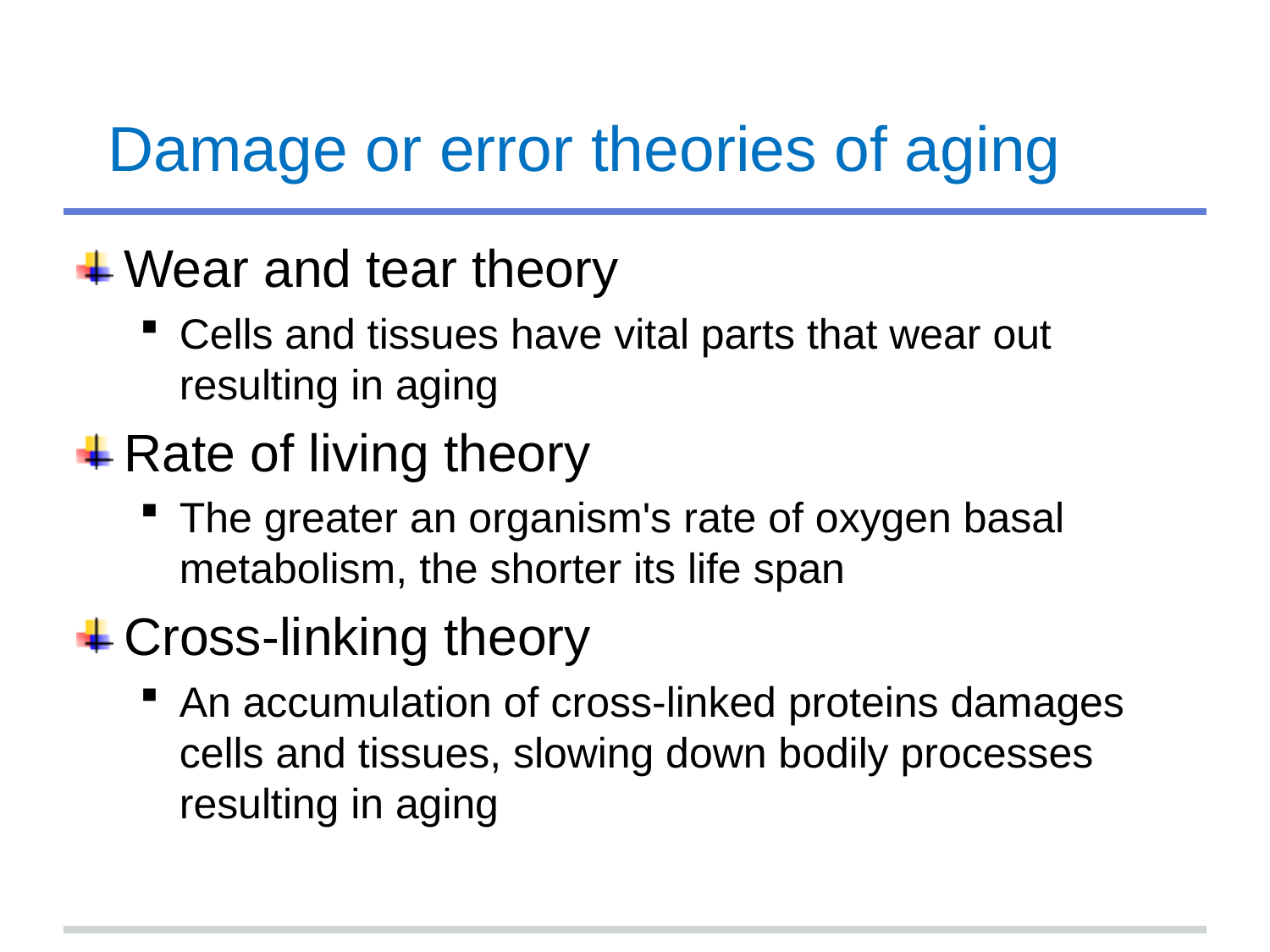

# Damage or error theories of aging
Wear and tear theory
Cells and tissues have vital parts that wear out resulting in aging
Rate of living theory
The greater an organism's rate of oxygen basal metabolism, the shorter its life span
Cross-linking theory
An accumulation of cross-linked proteins damages cells and tissues, slowing down bodily processes resulting in aging